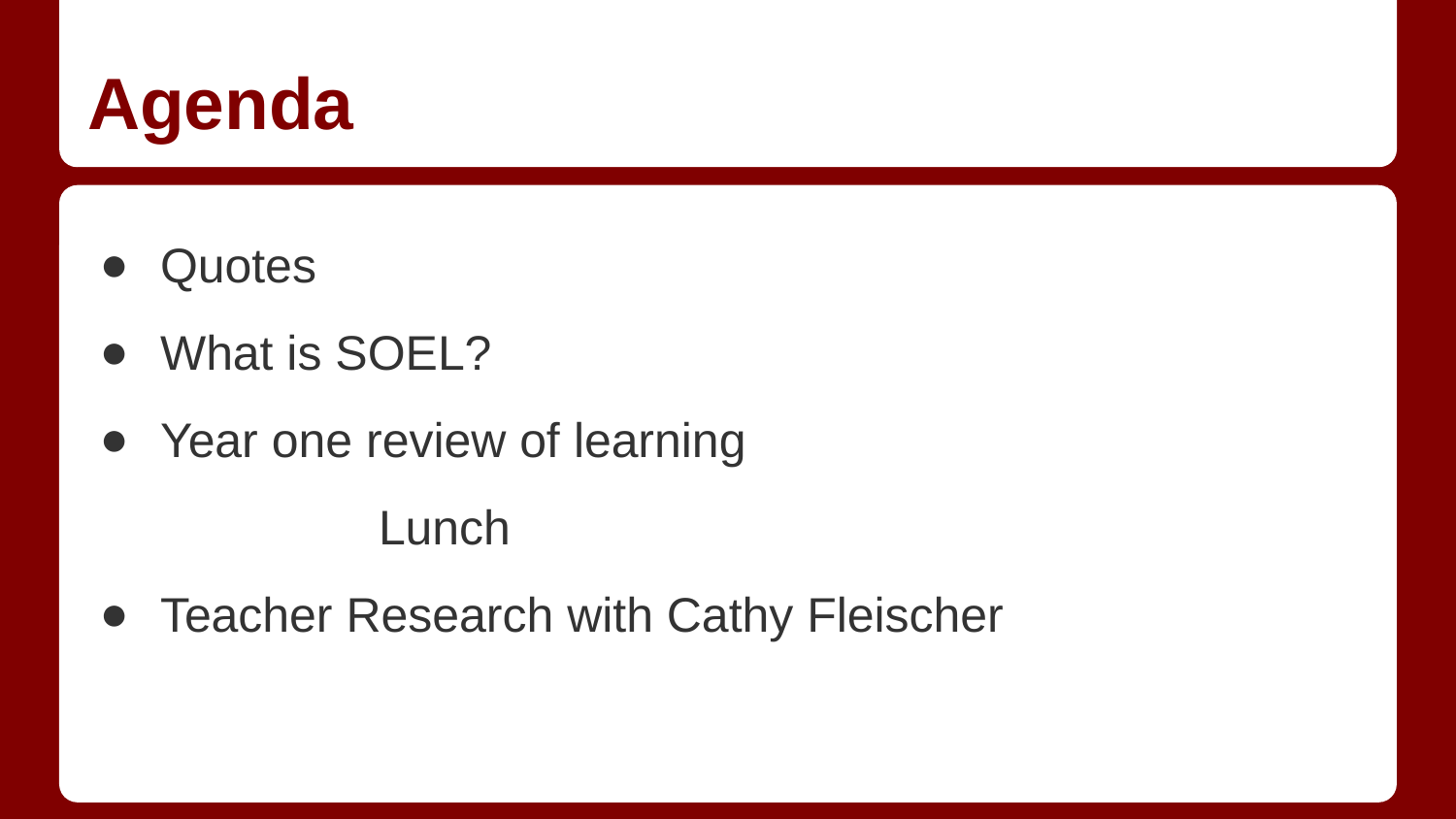

# Agenda
Quotes
What is SOEL?
Year one review of learning
Lunch
Teacher Research with Cathy Fleischer